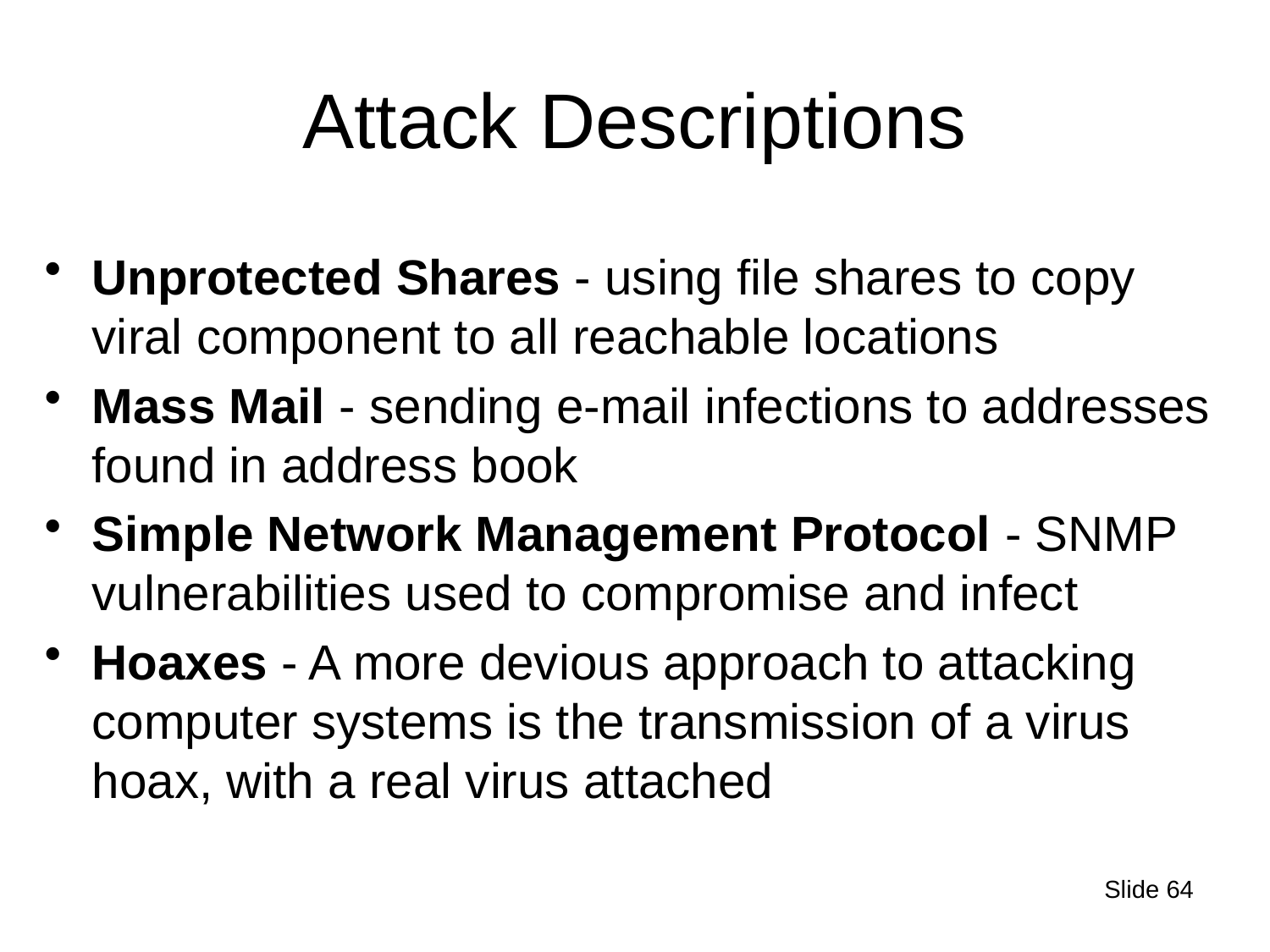

# Attack Descriptions
Unprotected Shares - using file shares to copy viral component to all reachable locations
Mass Mail - sending e-mail infections to addresses found in address book
Simple Network Management Protocol - SNMP vulnerabilities used to compromise and infect
Hoaxes - A more devious approach to attacking computer systems is the transmission of a virus hoax, with a real virus attached
 Slide 64